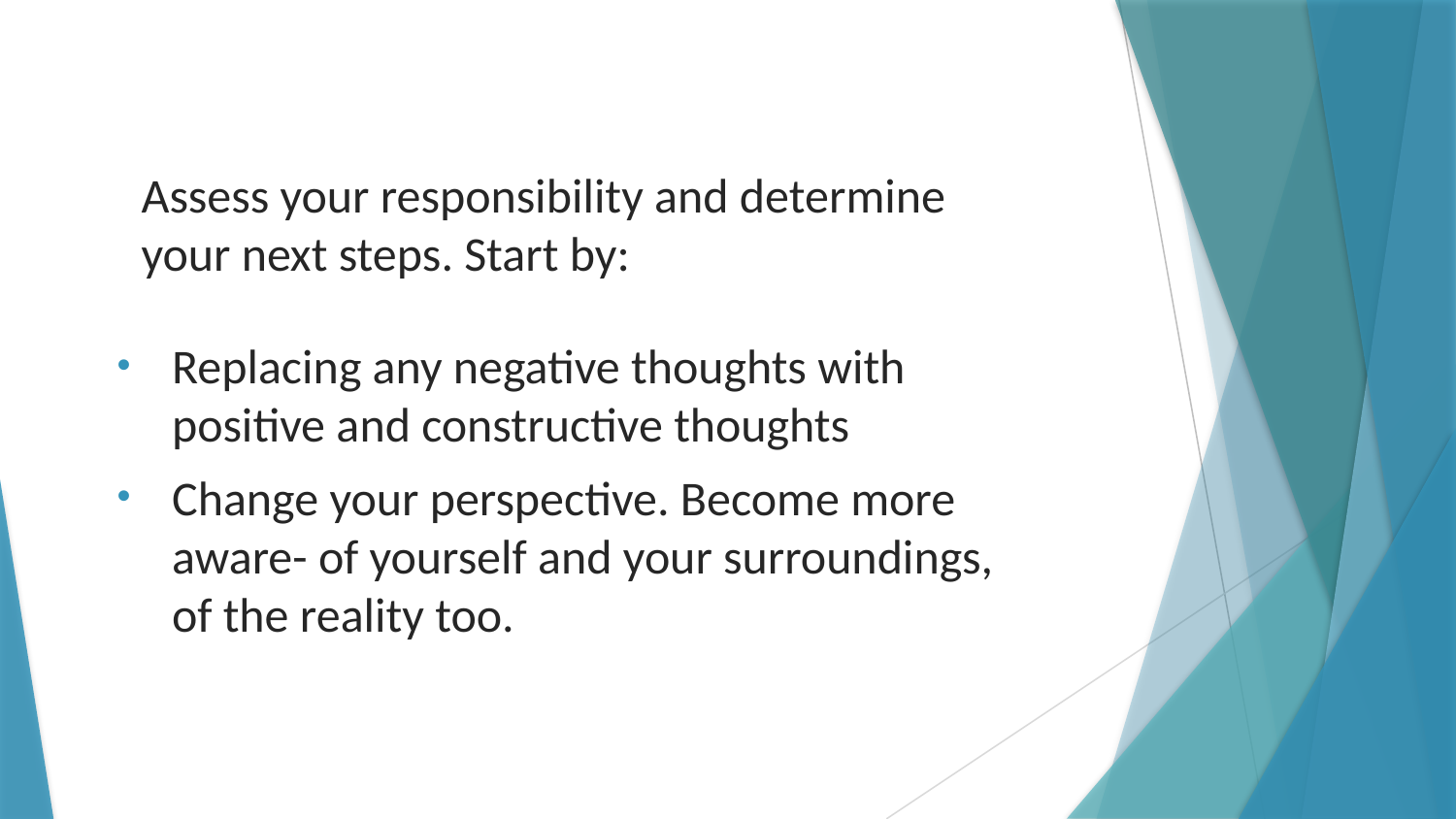

Assess your responsibility and determine your next steps. Start by:
Replacing any negative thoughts with positive and constructive thoughts
Change your perspective. Become more aware- of yourself and your surroundings, of the reality too.